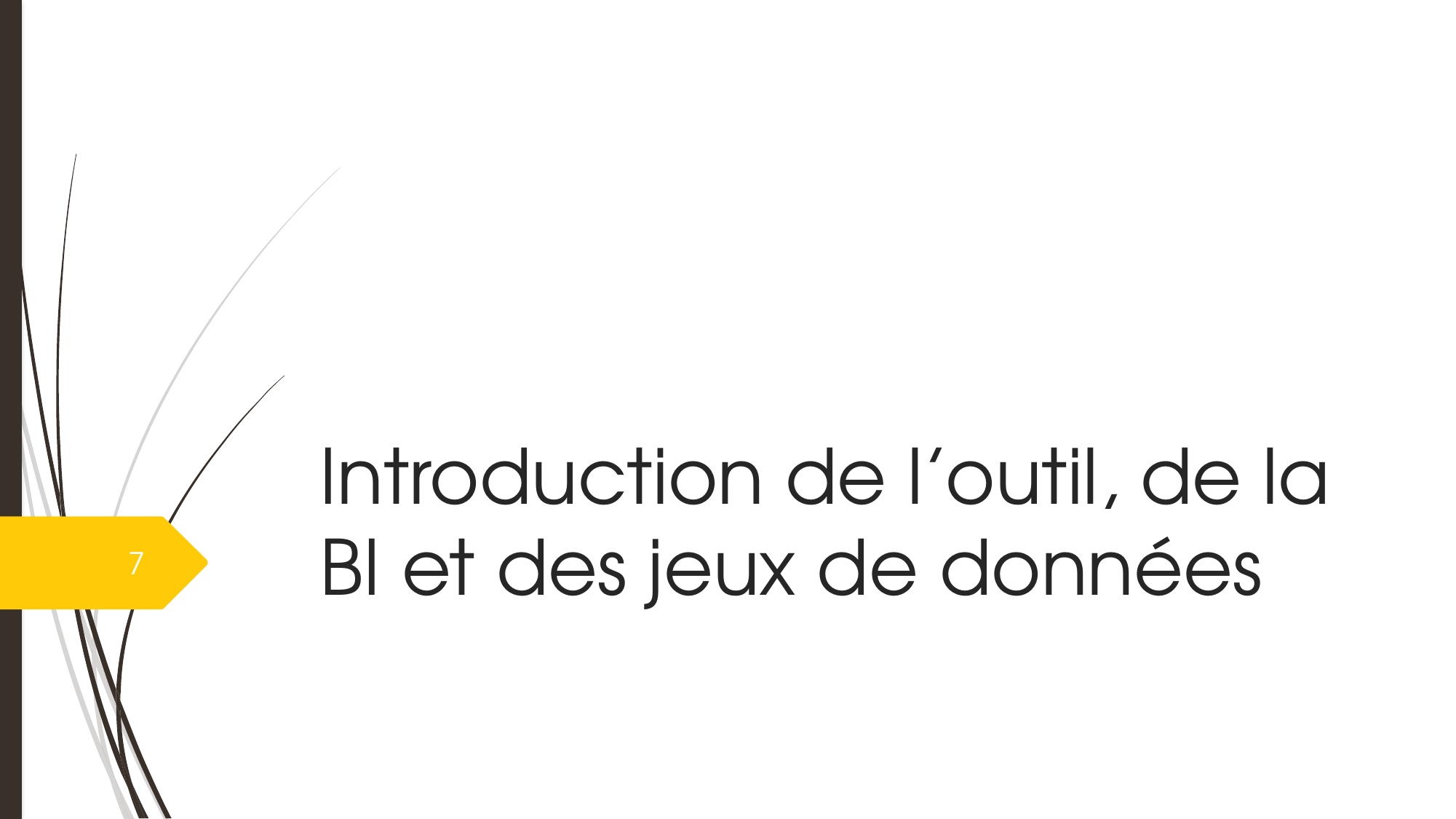

# Introduction de l’outil, de la BI et des jeux de données
7